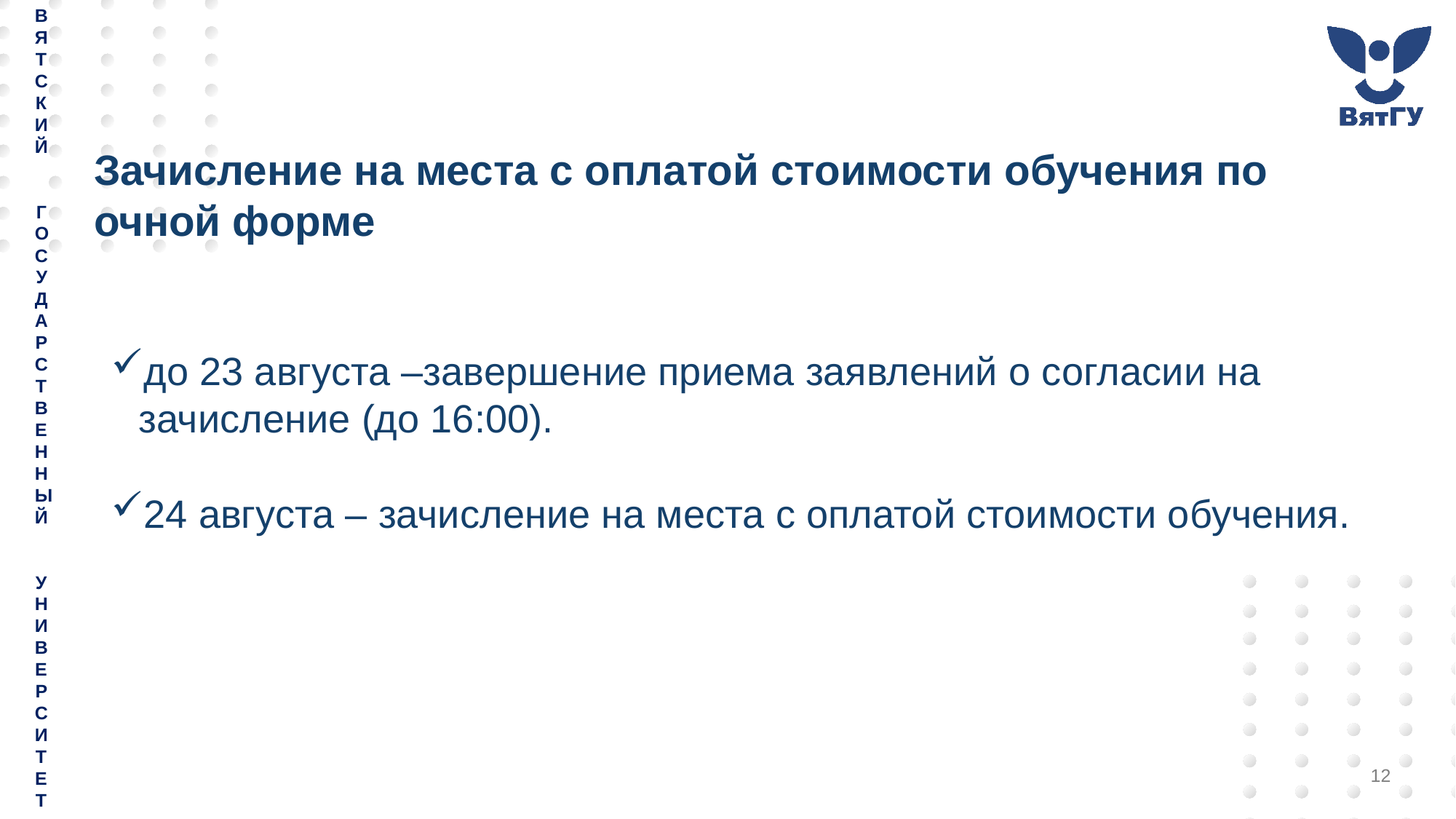

# Зачисление на места с оплатой стоимости обучения по очной форме
до 23 августа –завершение приема заявлений о согласии на зачисление (до 16:00).

24 августа – зачисление на места с оплатой стоимости обучения.
12